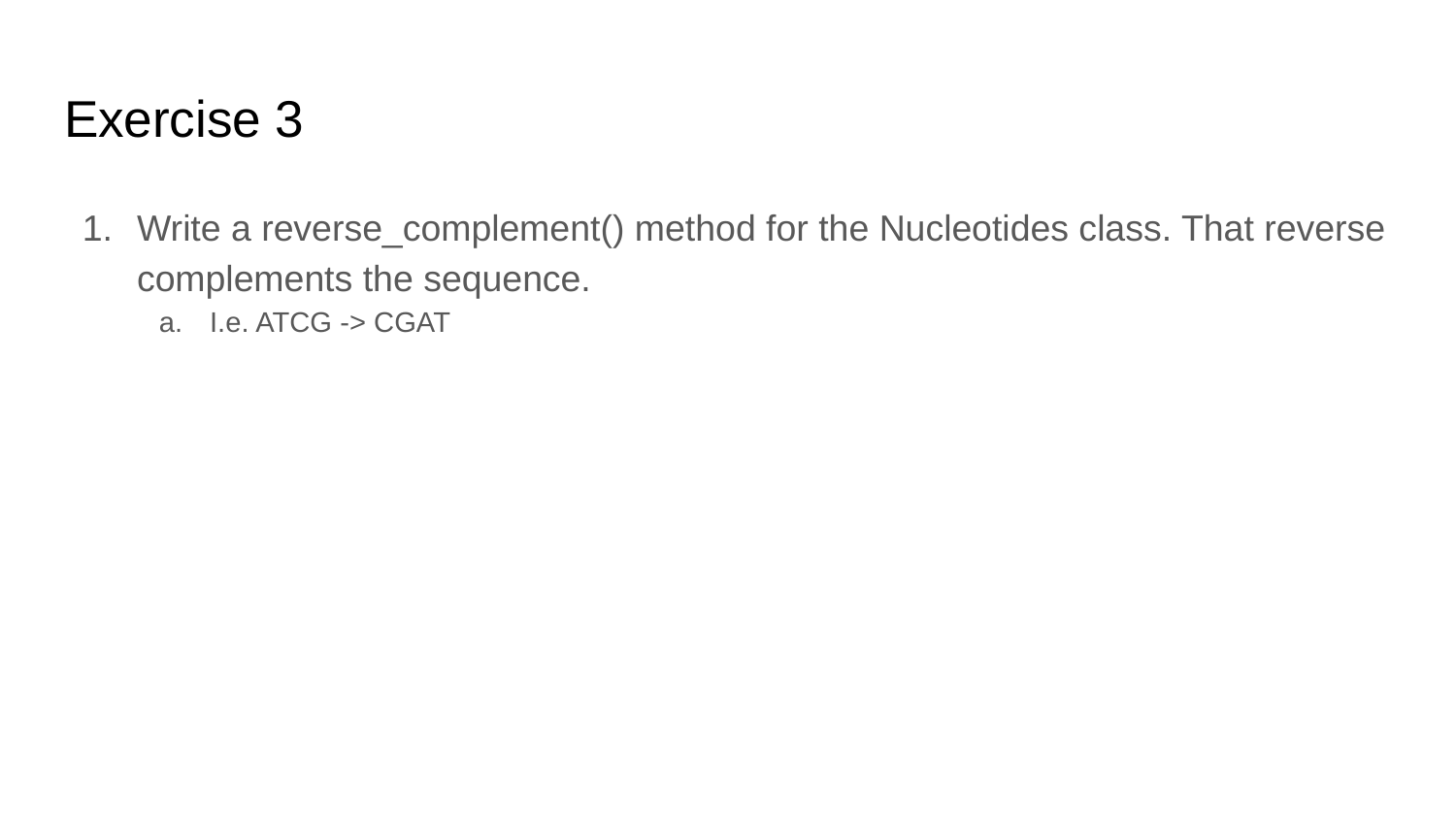

# Exercise 3
Write a reverse_complement() method for the Nucleotides class. That reverse complements the sequence.
I.e. ATCG -> CGAT